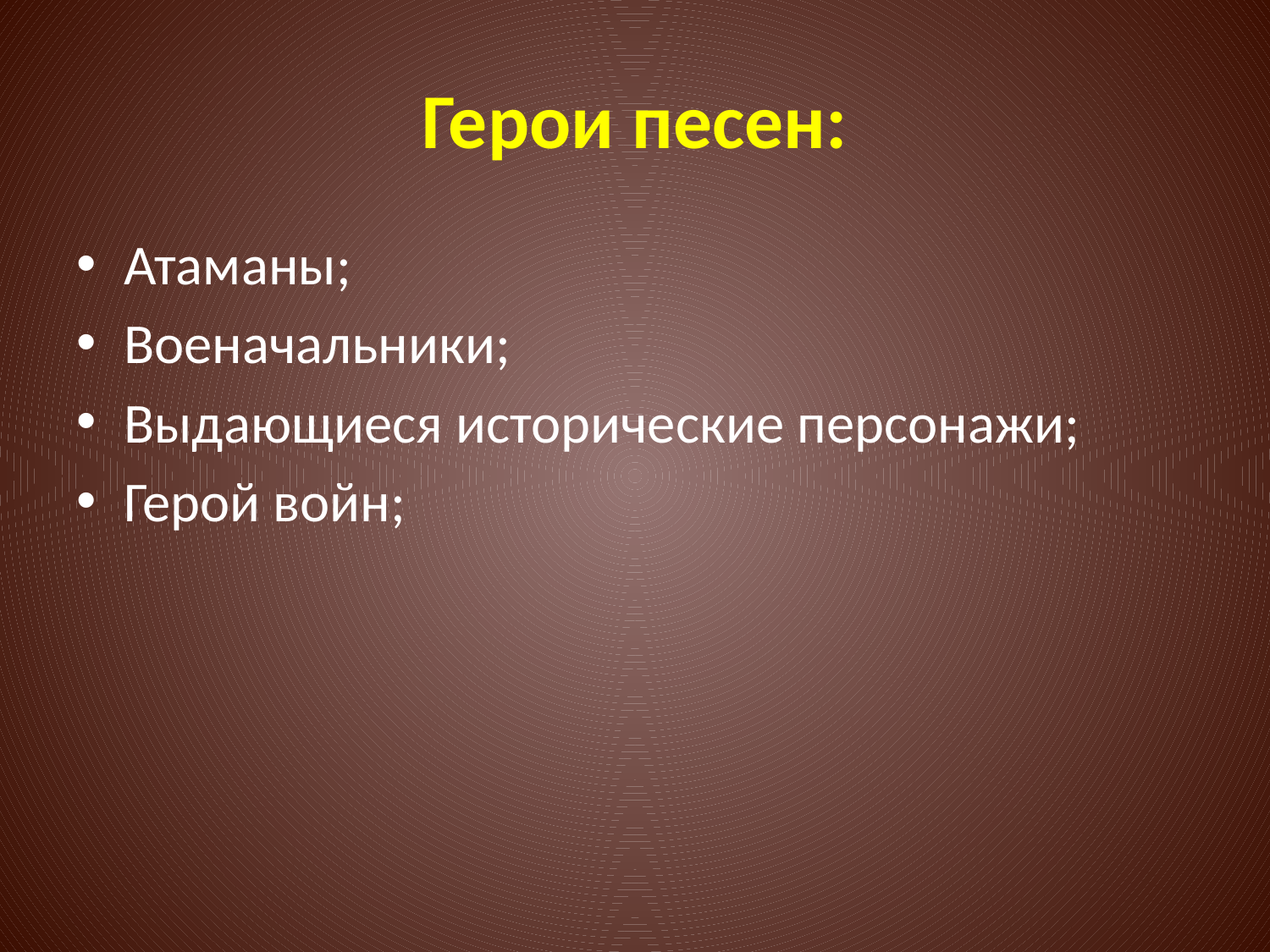

# Герои песен:
Атаманы;
Военачальники;
Выдающиеся исторические персонажи;
Герой войн;